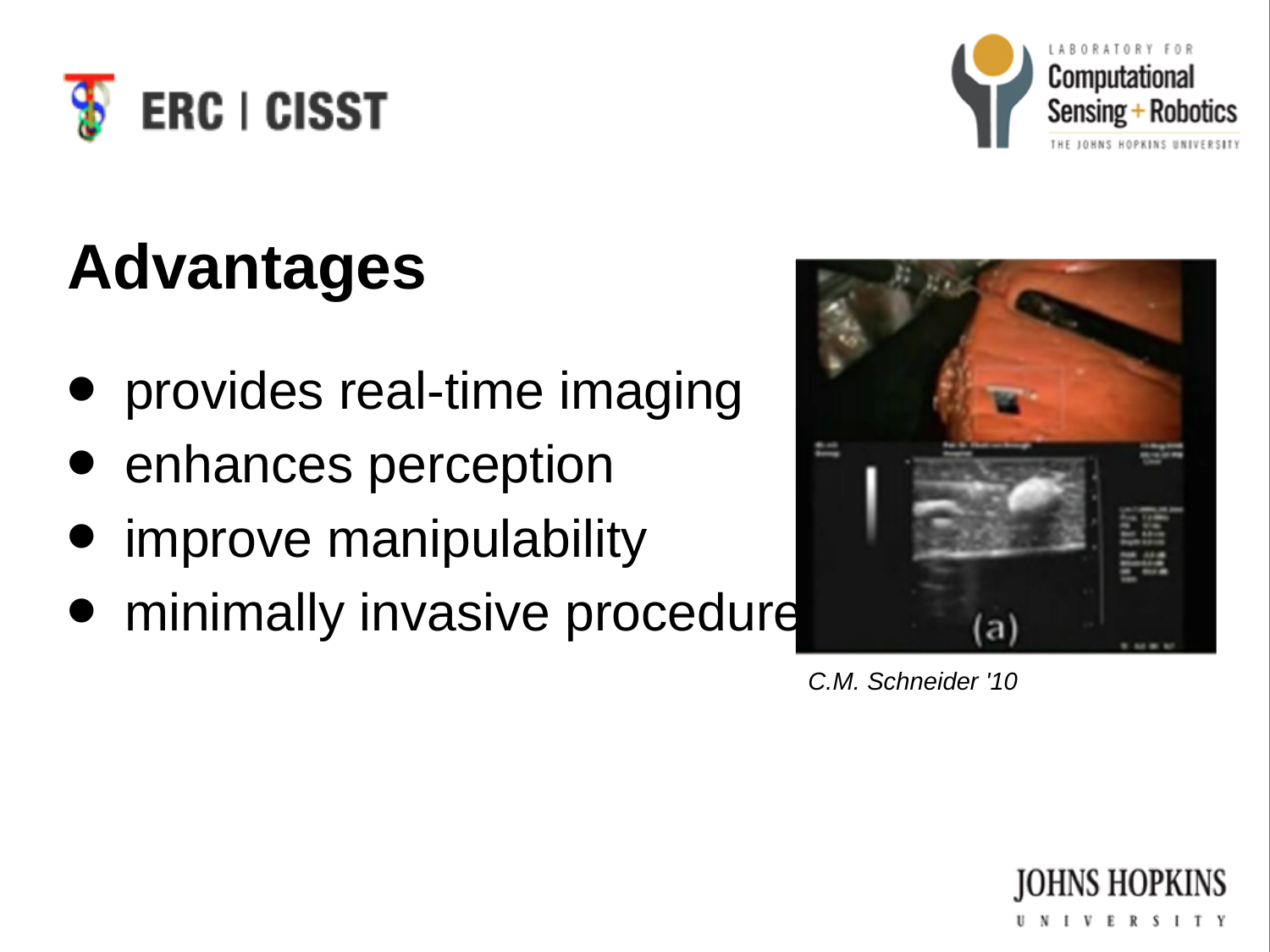

Advantages

provides real-time imaging
enhances perception
improve manipulability
minimally invasive procedures

C.M. Schneider '10